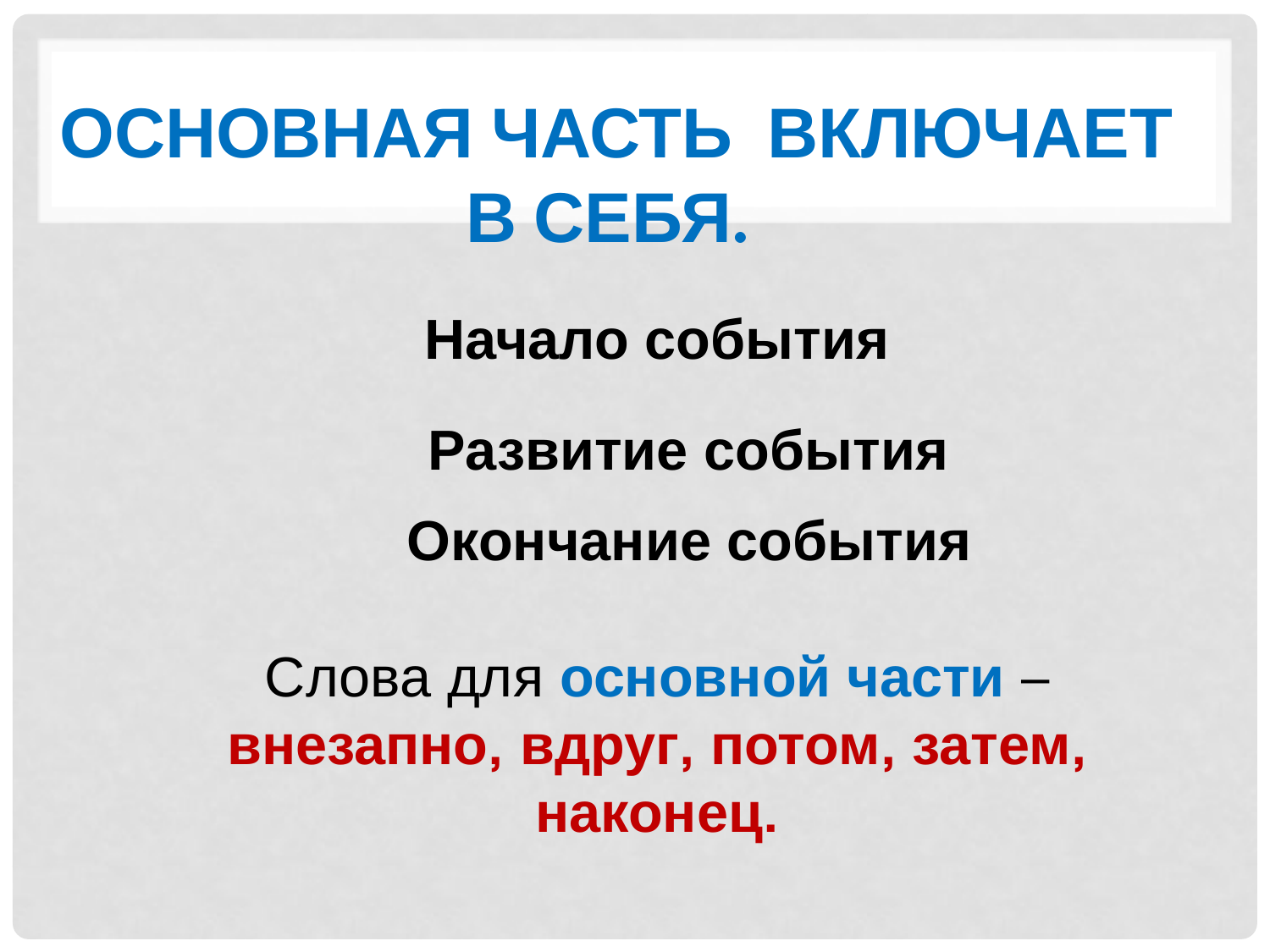

# Основная часть  включает в себя.
Начало события
Развитие события
Окончание события
Слова для основной части – внезапно, вдруг, потом, затем, наконец.